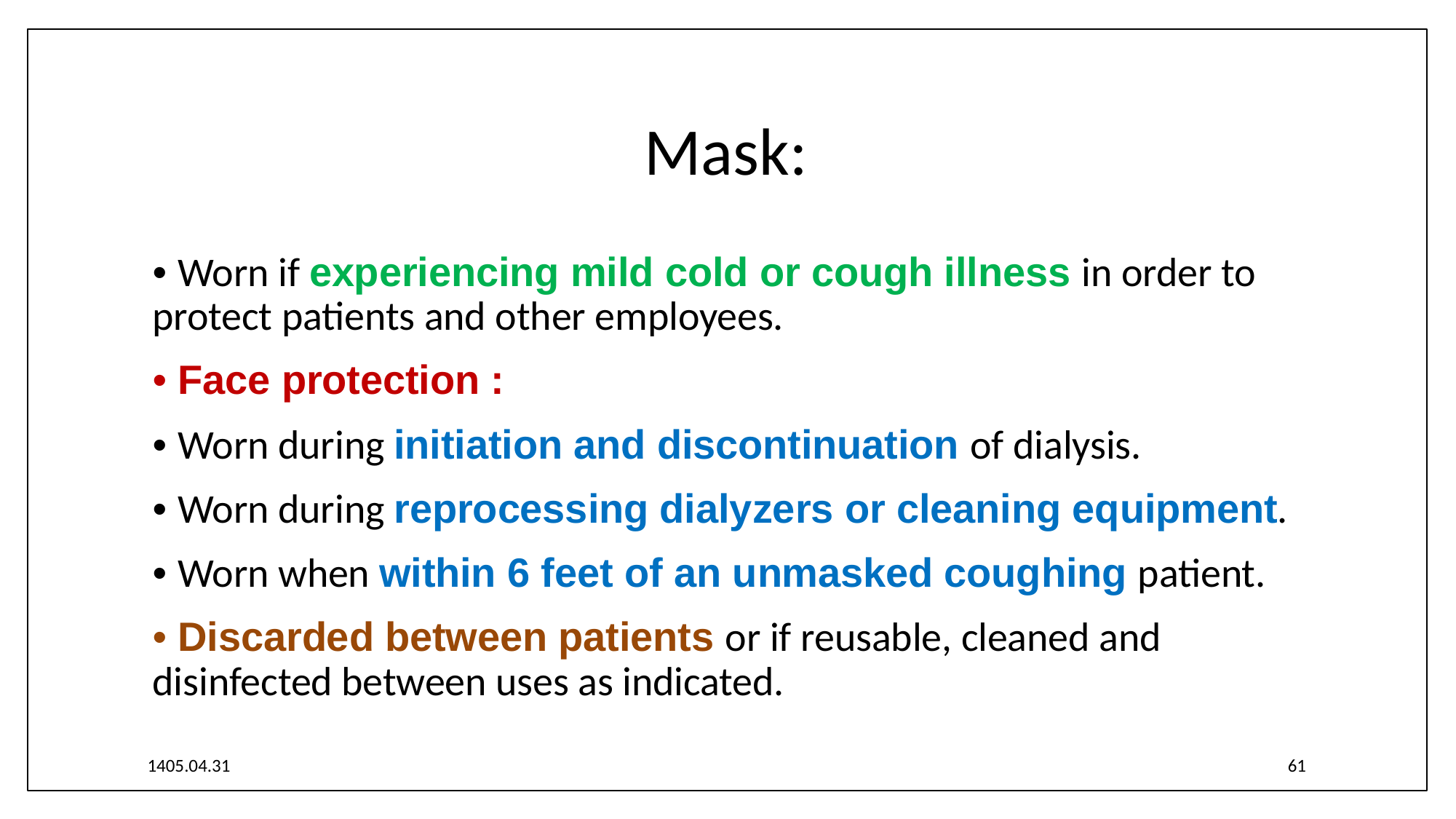

# Mask:
• Worn if experiencing mild cold or cough illness in order to protect patients and other employees.
• Face protection :
• Worn during initiation and discontinuation of dialysis.
• Worn during reprocessing dialyzers or cleaning equipment.
• Worn when within 6 feet of an unmasked coughing patient.
• Discarded between patients or if reusable, cleaned and disinfected between uses as indicated.
1405.04.31
61